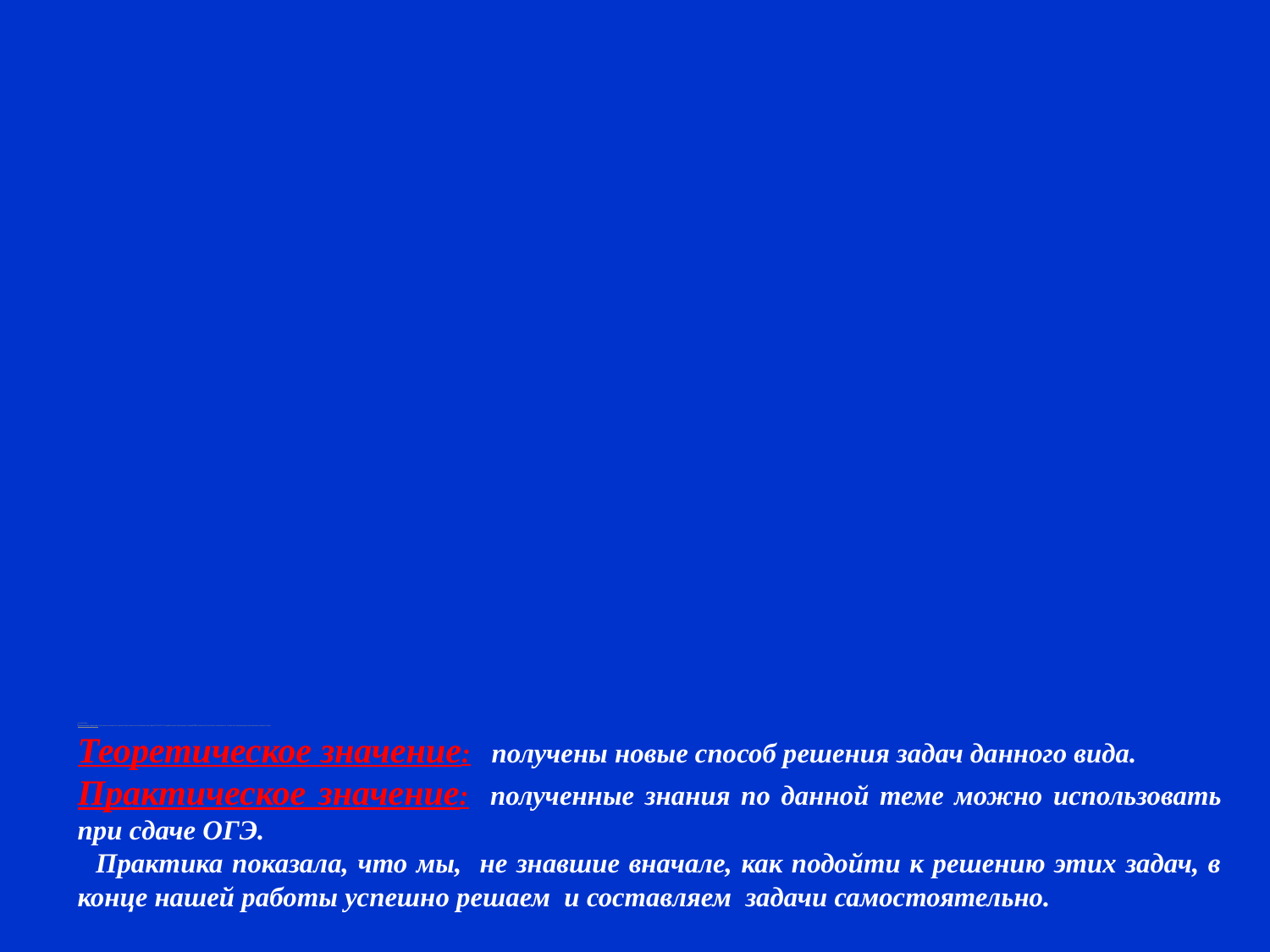

компьютера.
Практическое значение:  полученные знания по данной теме можно использовать при сдаче ОГЭ и ЕГЭ.  Разработанные программы в среде EXSEL можно использовать на практике и  в качестве самопроверки при решении  данных задач.
Теоретическое значение:   получены новые способ решения задач данного вида.
Практическое значение:  полученные знания по данной теме можно использовать при сдаче ОГЭ.
  Практика показала, что мы,  не знавшие вначале, как подойти к решению этих задач, в конце нашей работы успешно решаем  и составляем  задачи самостоятельно.